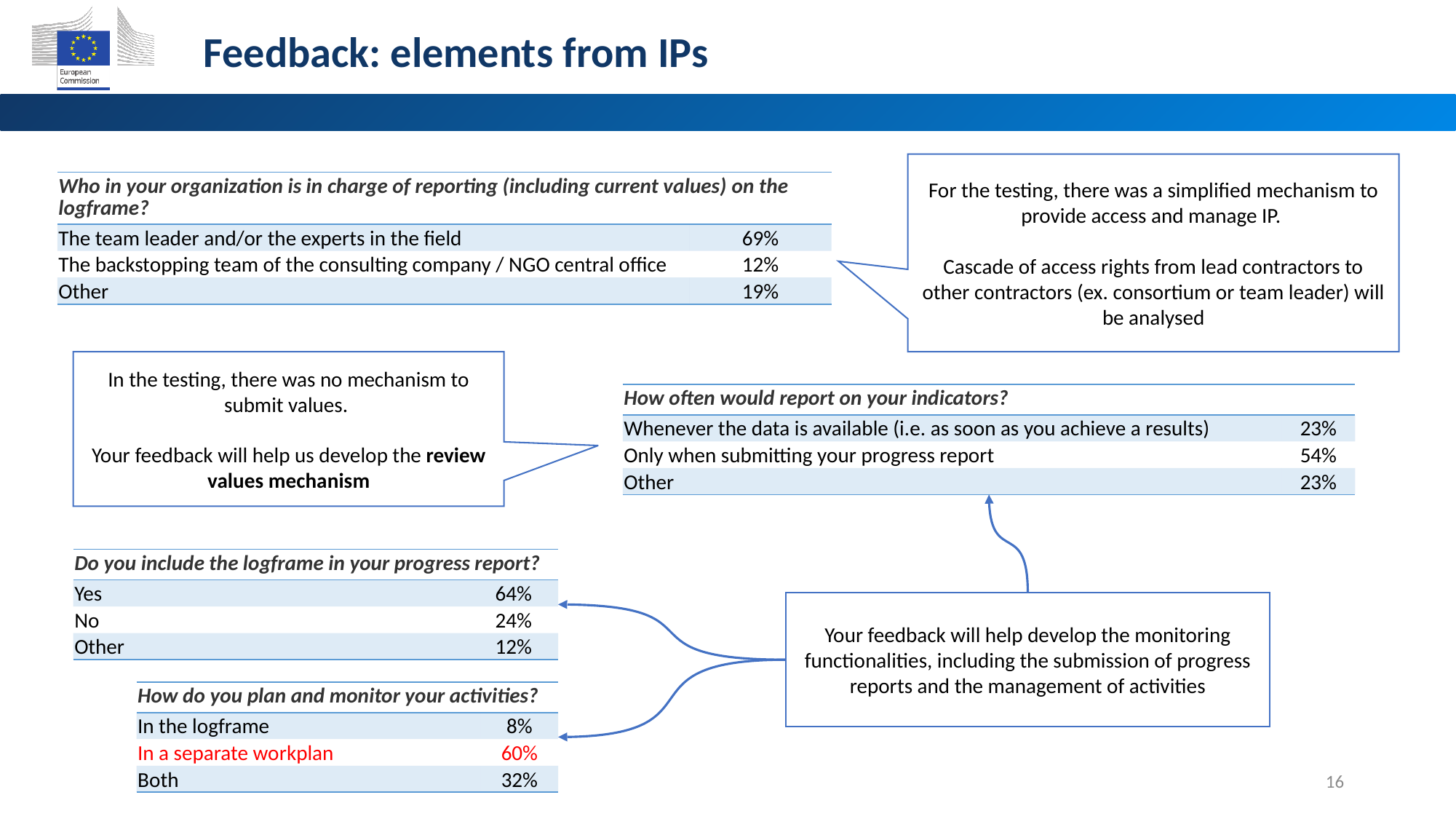

Feedback: elements from IPs
For the testing, there was a simplified mechanism to provide access and manage IP.

Cascade of access rights from lead contractors to other contractors (ex. consortium or team leader) will be analysed
| Who in your organization is in charge of reporting (including current values) on the logframe? |  |
| --- | --- |
| The team leader and/or the experts in the field | 69% |
| The backstopping team of the consulting company / NGO central office | 12% |
| Other | 19% |
In the testing, there was no mechanism to submit values.

Your feedback will help us develop the review values mechanism
| How often would report on your indicators? |  |
| --- | --- |
| Whenever the data is available (i.e. as soon as you achieve a results) | 23% |
| Only when submitting your progress report | 54% |
| Other | 23% |
| Do you include the logframe in your progress report? |  |
| --- | --- |
| Yes | 64% |
| No | 24% |
| Other | 12% |
Your feedback will help develop the monitoring functionalities, including the submission of progress reports and the management of activities
| How do you plan and monitor your activities? |  |
| --- | --- |
| In the logframe | 8% |
| In a separate workplan | 60% |
| Both | 32% |
16